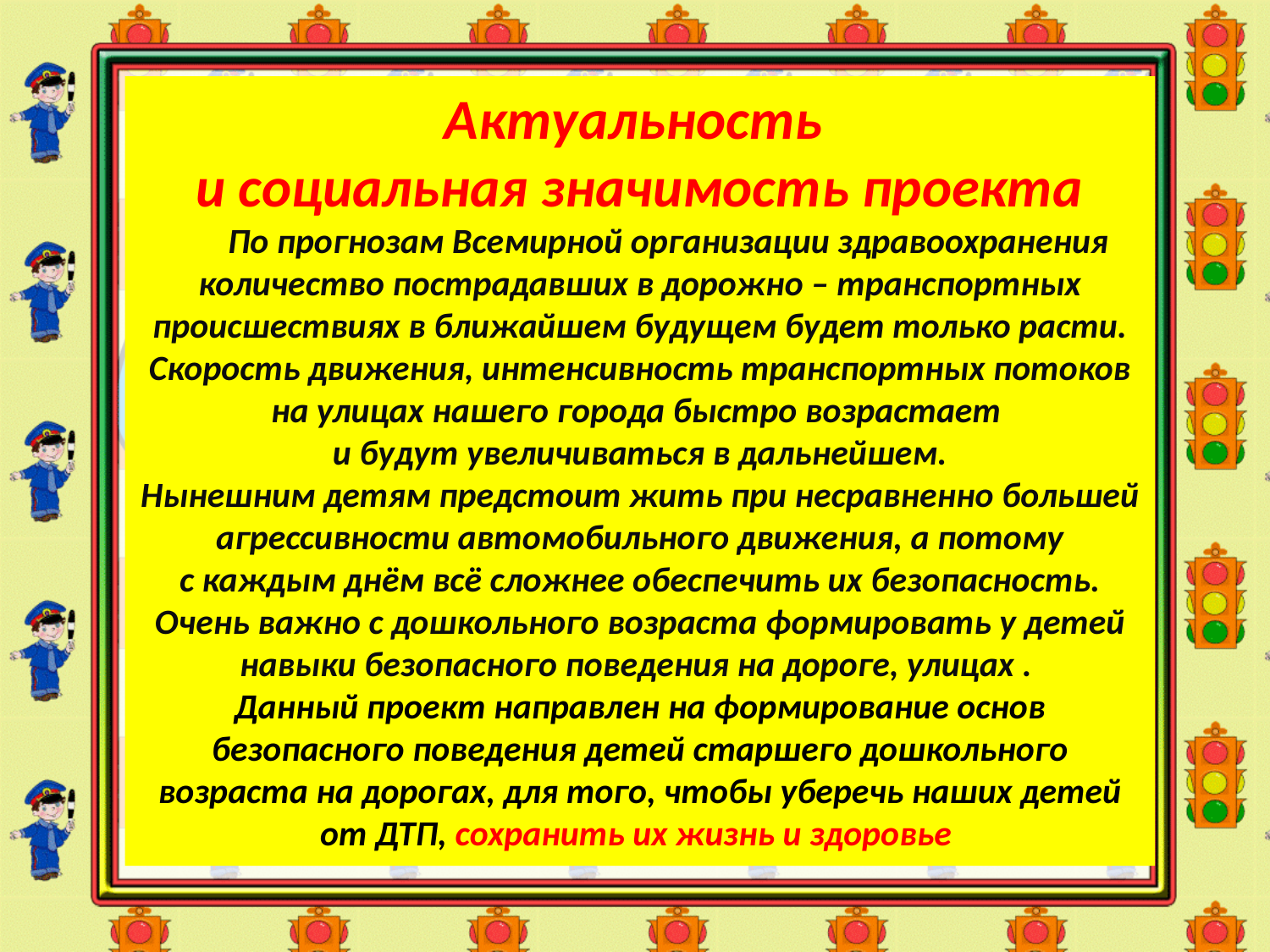

# Актуальность и социальная значимость проекта По прогнозам Всемирной организации здравоохранения количество пострадавших в дорожно – транспортных происшествиях в ближайшем будущем будет только расти. Скорость движения, интенсивность транспортных потоков на улицах нашего города быстро возрастает и будут увеличиваться в дальнейшем. Нынешним детям предстоит жить при несравненно большей  агрессивности автомобильного движения, а потому с каждым днём всё сложнее обеспечить их безопасность. Очень важно с дошкольного возраста формировать у детей навыки безопасного поведения на дороге, улицах . Данный проект направлен на формирование основ безопасного поведения детей старшего дошкольного возраста на дорогах, для того, чтобы уберечь наших детей от ДТП, сохранить их жизнь и здоровье